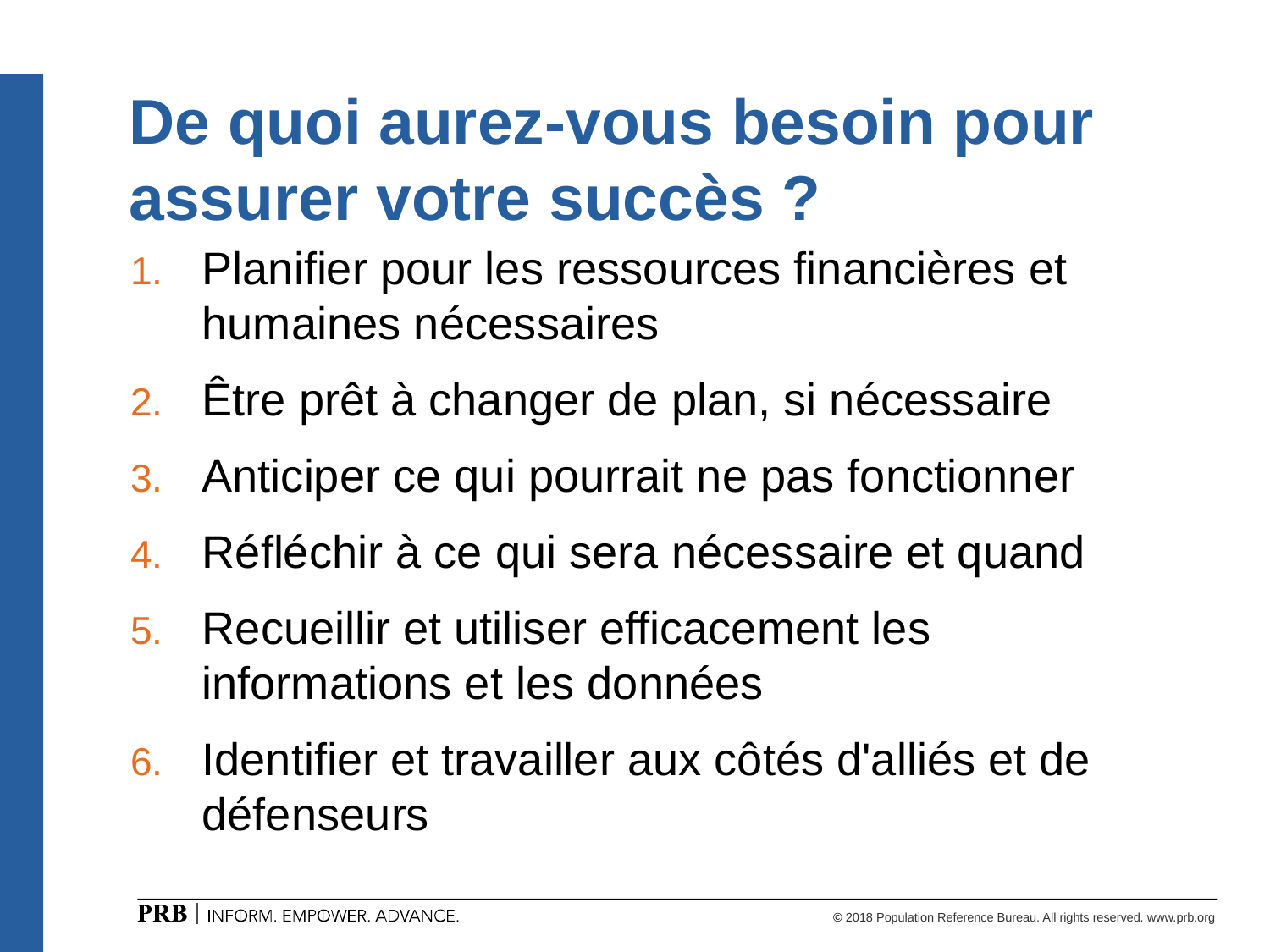

# De quoi aurez-vous besoin pour assurer votre succès ?
Planifier pour les ressources financières et humaines nécessaires
Être prêt à changer de plan, si nécessaire
Anticiper ce qui pourrait ne pas fonctionner
Réfléchir à ce qui sera nécessaire et quand
Recueillir et utiliser efficacement les informations et les données
Identifier et travailler aux côtés d'alliés et de défenseurs